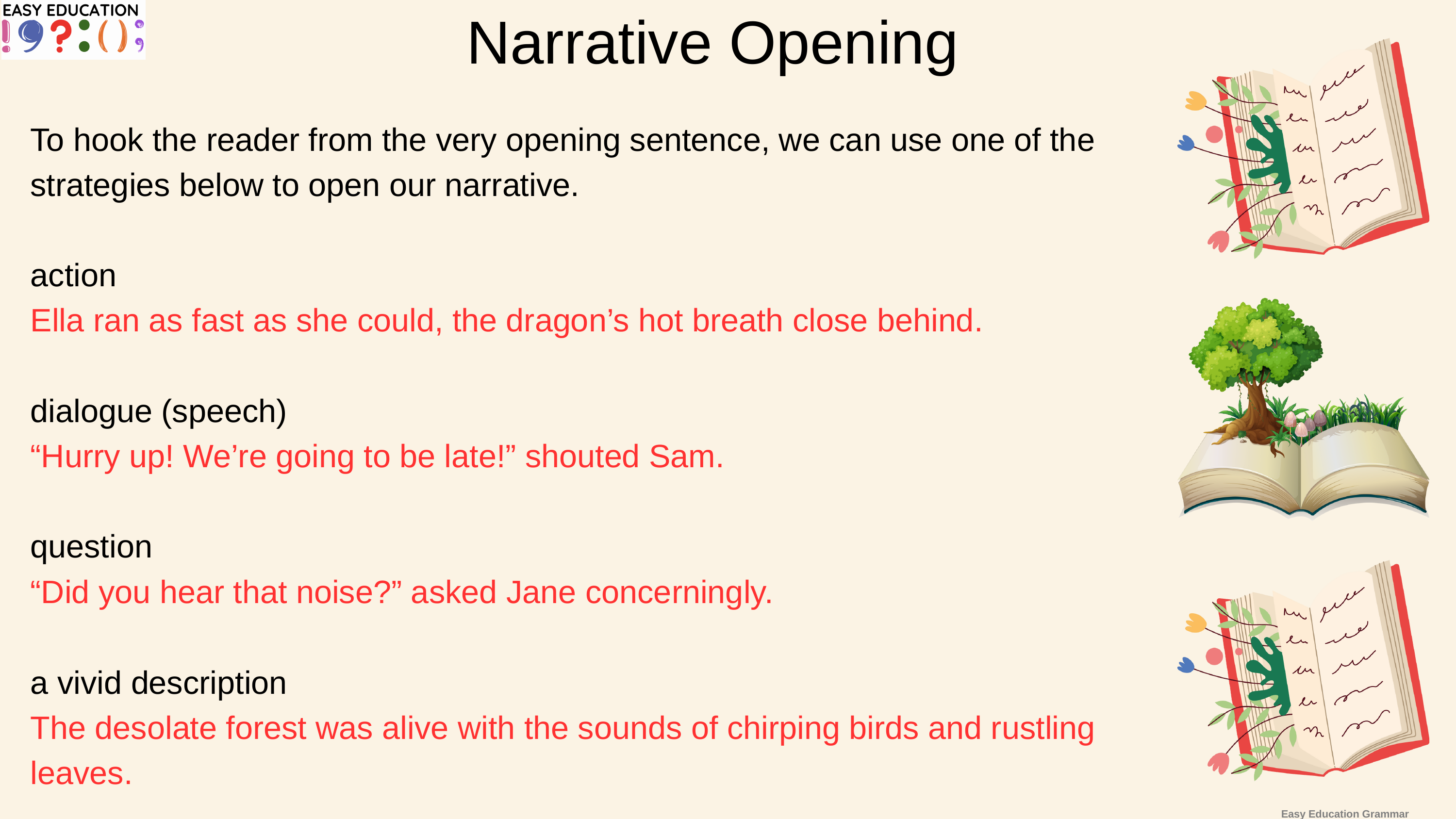

Narrative Opening

To hook the reader from the very opening sentence, we can use one of the strategies below to open our narrative.
action
Ella ran as fast as she could, the dragon’s hot breath close behind.

dialogue (speech)
“Hurry up! We’re going to be late!” shouted Sam.

question
“Did you hear that noise?” asked Jane concerningly.

a vivid description
The desolate forest was alive with the sounds of chirping birds and rustling leaves.